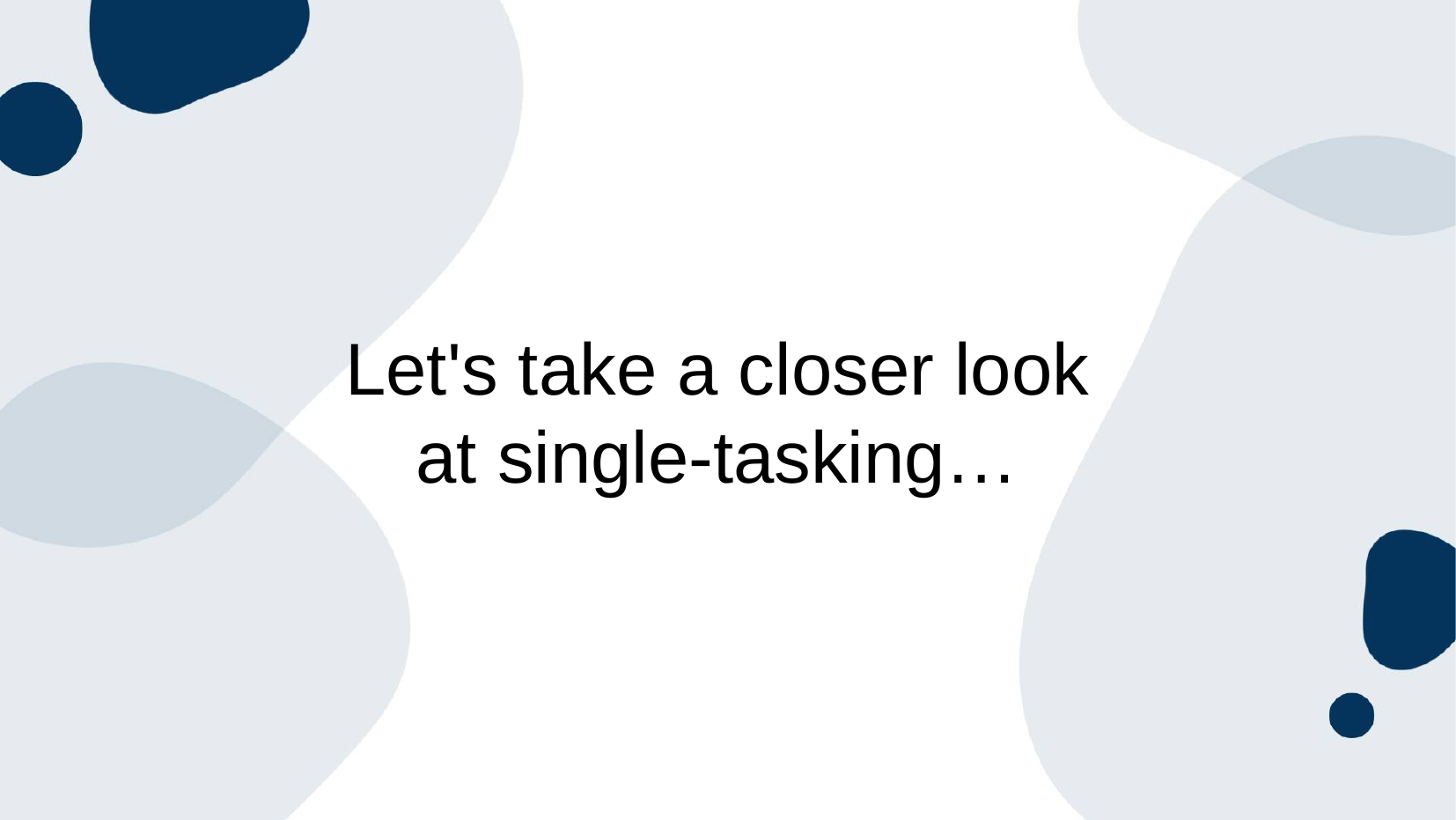

Let's take a closer look
at single-tasking…